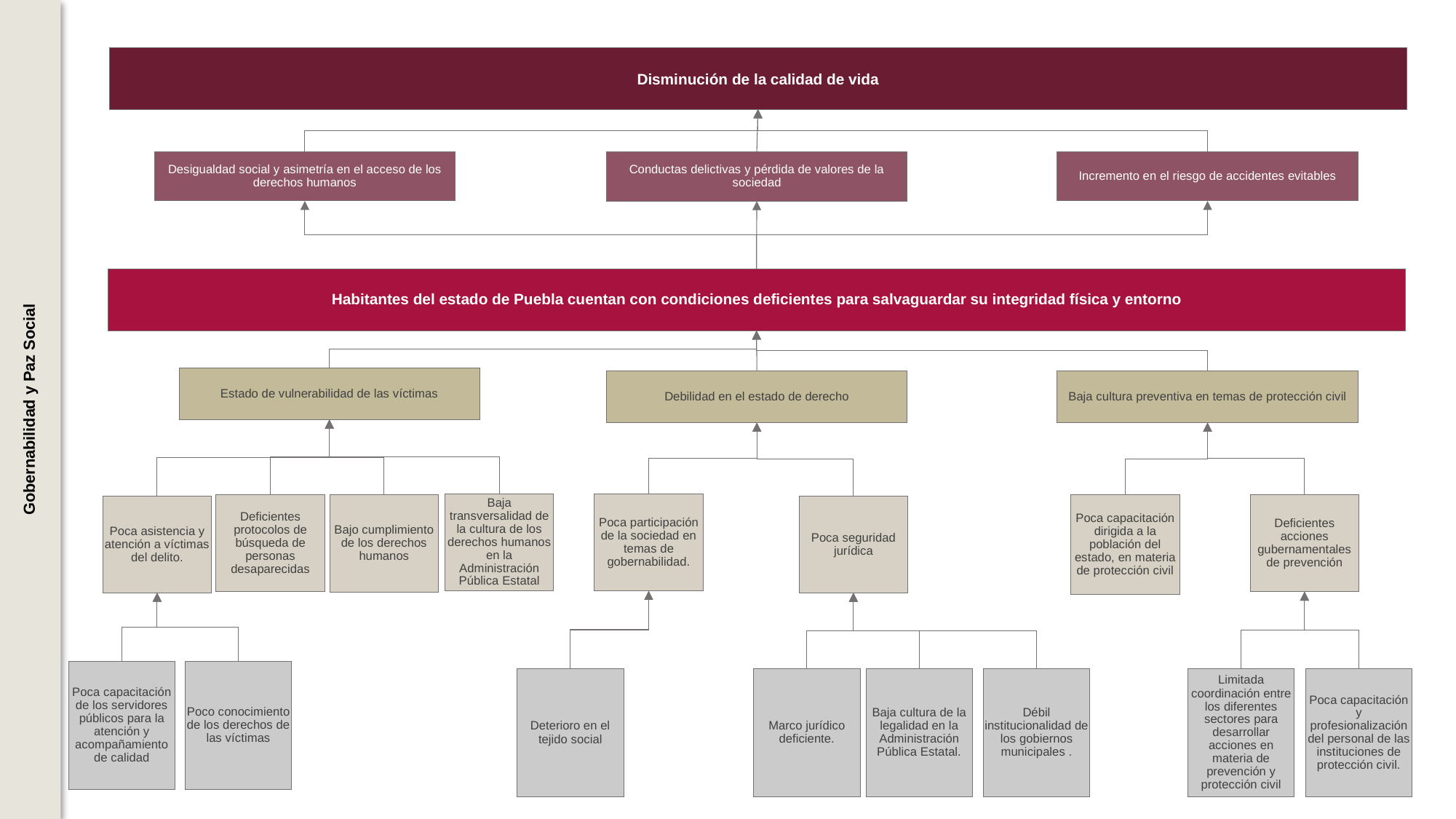

Disminución de la calidad de vida
Desigualdad social y asimetría en el acceso de los derechos humanos
Incremento en el riesgo de accidentes evitables
Conductas delictivas y pérdida de valores de la sociedad
Habitantes del estado de Puebla cuentan con condiciones deficientes para salvaguardar su integridad física y entorno
Estado de vulnerabilidad de las víctimas
Debilidad en el estado de derecho
Baja cultura preventiva en temas de protección civil
Gobernabilidad y Paz Social
Baja transversalidad de la cultura de los derechos humanos en la Administración Pública Estatal
Poca participación de la sociedad en temas de gobernabilidad.
Deficientes protocolos de búsqueda de personas desaparecidas
Deficientes acciones gubernamentales de prevención
Poca capacitación dirigida a la población del estado, en materia de protección civil
Bajo cumplimiento de los derechos humanos
Poca asistencia y atención a víctimas del delito.
Poca seguridad jurídica
Poca capacitación de los servidores públicos para la atención y acompañamiento de calidad
Poco conocimiento de los derechos de las víctimas
Marco jurídico deficiente.
Baja cultura de la legalidad en la Administración Pública Estatal.
Débil institucionalidad de los gobiernos municipales .
Limitada coordinación entre los diferentes sectores para desarrollar acciones en materia de prevención y protección civil
Poca capacitación y profesionalización del personal de las instituciones de protección civil.
Deterioro en el tejido social